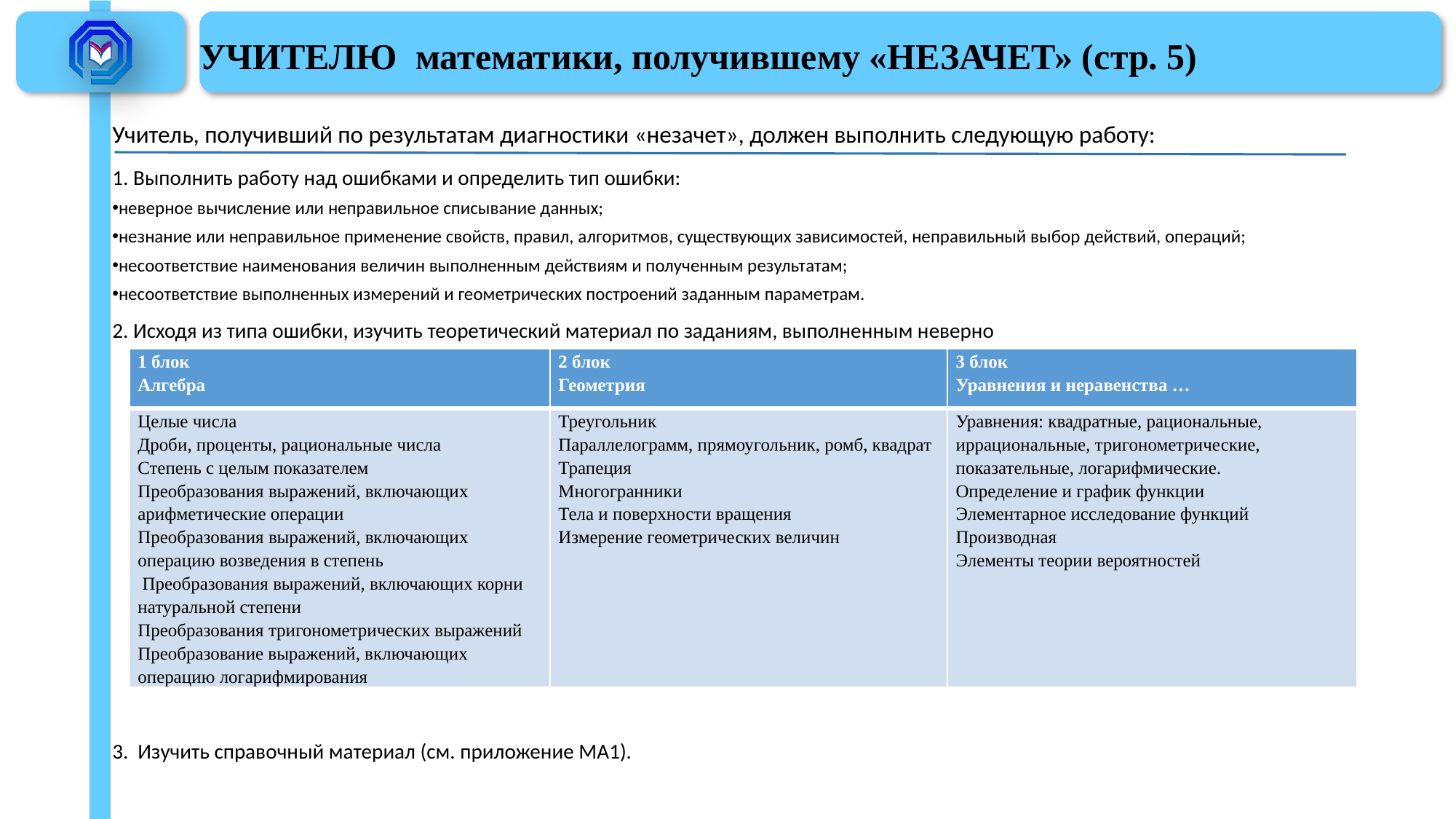

# УЧИТЕЛЮ  математики, получившему «НЕЗАЧЕТ» (стр. 5)
Учитель, получивший по результатам диагностики «незачет», должен выполнить следующую работу:
1. Выполнить работу над ошибками и определить тип ошибки:
неверное вычисление или неправильное списывание данных;
незнание или неправильное применение свойств, правил, алгоритмов, существующих зависимостей, неправильный выбор действий, операций;
несоответствие наименования величин выполненным действиям и полученным результатам;
несоответствие выполненных измерений и геометрических построений заданным параметрам.
2. Исходя из типа ошибки, изучить теоретический материал по заданиям, выполненным неверно

3.  Изучить справочный материал (см. приложение МА1).
| 1 блок Алгебра | 2 блок Геометрия | 3 блок Уравнения и неравенства … |
| --- | --- | --- |
| Целые числа Дроби, проценты, рациональные числа Степень с целым показателем Преобразования выражений, включающих арифметические операции Преобразования выражений, включающих операцию возведения в степень Преобразования выражений, включающих корни натуральной степени Преобразования тригонометрических выражений Преобразование выражений, включающих операцию логарифмирования | Треугольник Параллелограмм, прямоугольник, ромб, квадрат Трапеция Многогранники Тела и поверхности вращения Измерение геометрических величин | Уравнения: квадратные, рациональные, иррациональные, тригонометрические, показательные, логарифмические. Определение и график функции Элементарное исследование функций Производная Элементы теории вероятностей |